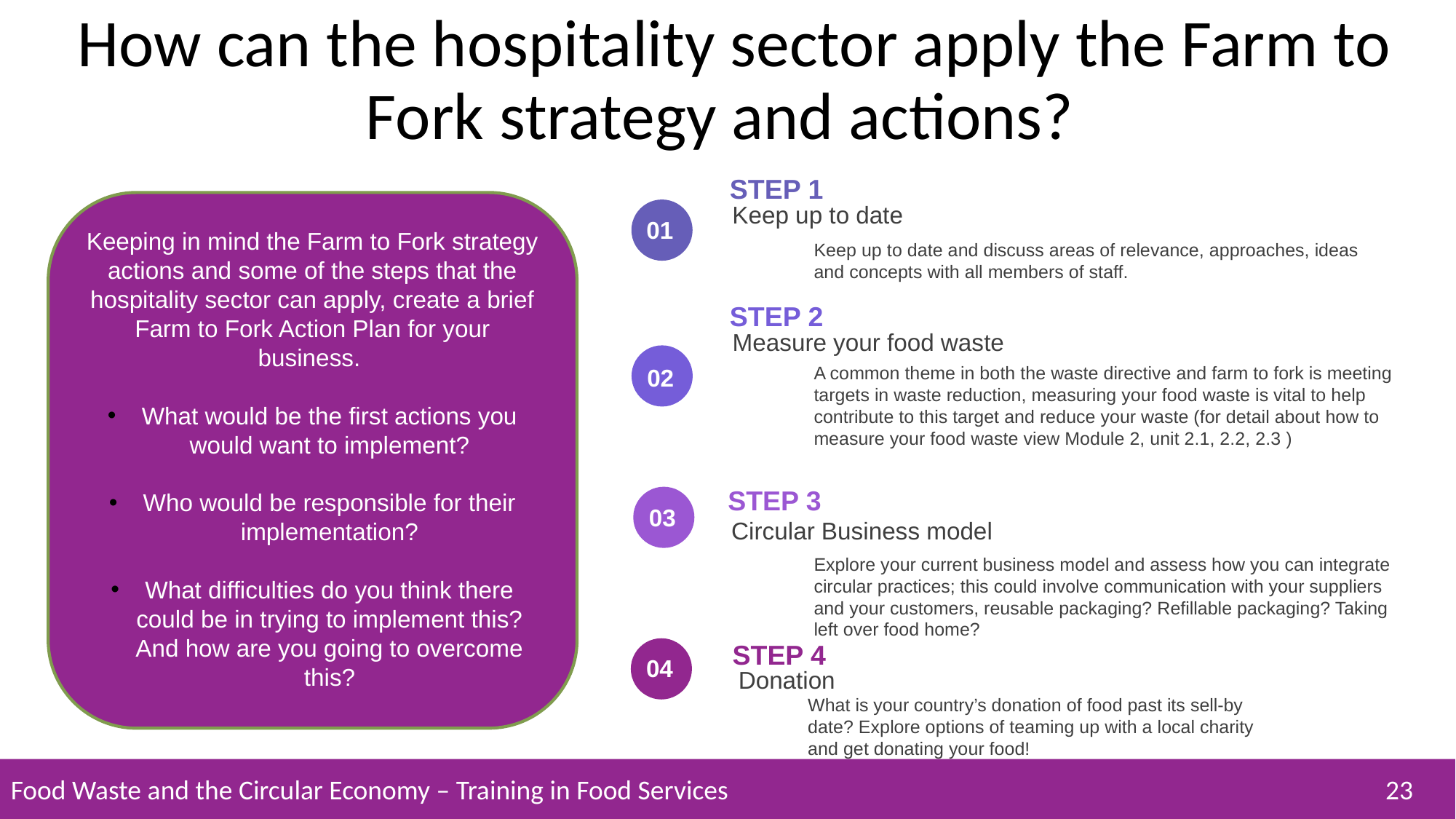

How can the hospitality sector apply the Farm to Fork strategy and actions?

STEP 1
STEP 2
STEP 3
STEP 4

Keeping in mind the Farm to Fork strategy actions and some of the steps that the hospitality sector can apply, create a brief Farm to Fork Action Plan for your business.

What would be the first actions you would want to implement?

Who would be responsible for their implementation?

What difficulties do you think there could be in trying to implement this? And how are you going to overcome this?

Keep up to date
Keep up to date and discuss areas of relevance, approaches, ideas and concepts with all members of staff.
01
Measure your food waste
A common theme in both the waste directive and farm to fork is meeting targets in waste reduction, measuring your food waste is vital to help contribute to this target and reduce your waste (for detail about how to measure your food waste view Module 2, unit 2.1, 2.2, 2.3 )

02
02

03
Circular Business model
Explore your current business model and assess how you can integrate circular practices; this could involve communication with your suppliers and your customers, reusable packaging? Refillable packaging? Taking left over food home?

04
Donation
What is your country’s donation of food past its sell-by date? Explore options of teaming up with a local charity and get donating your food!